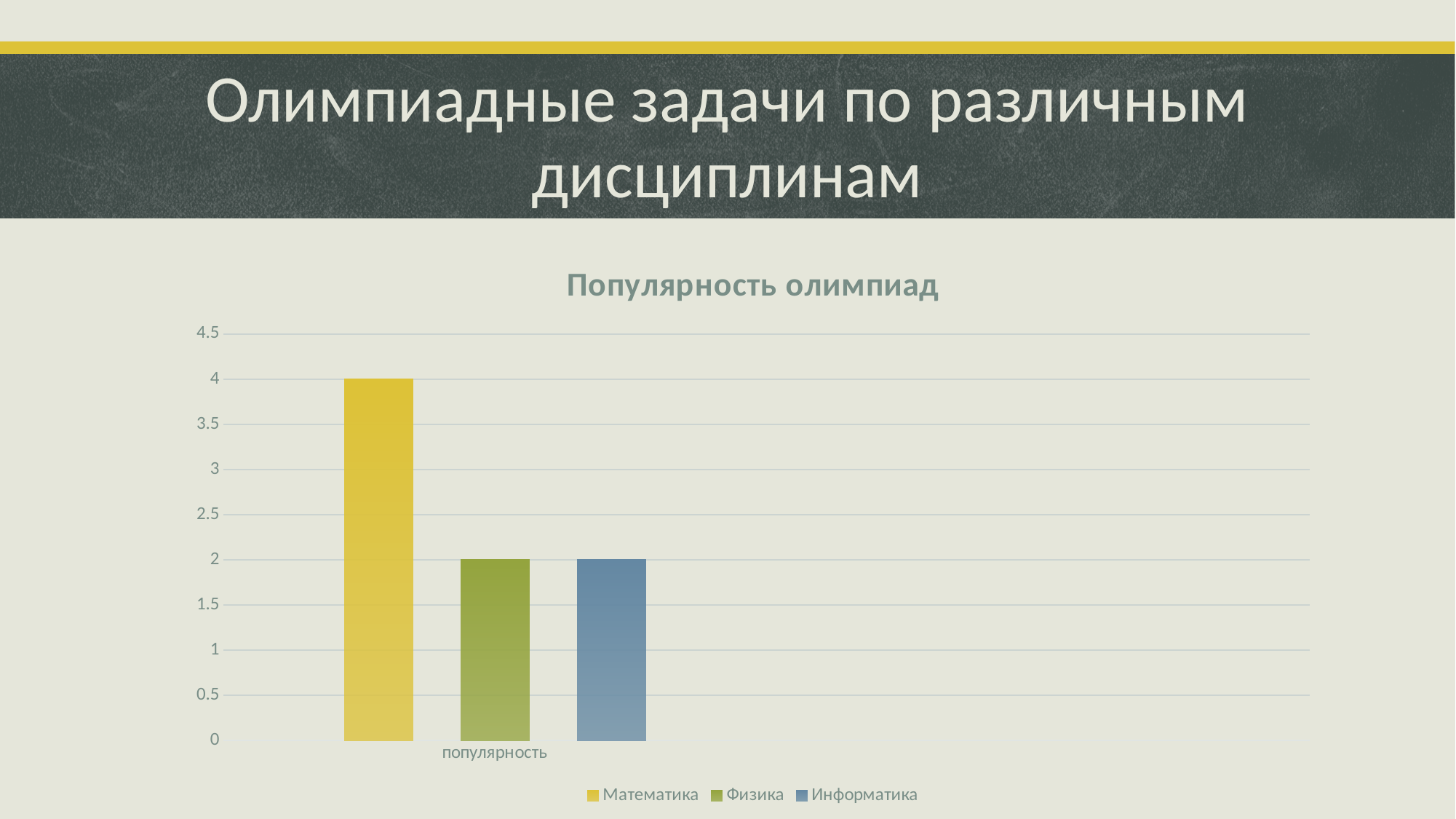

# Олимпиадные задачи по различным дисциплинам

### Chart: Популярность олимпиад

| Category | Математика | Физика | Информатика |
|---|---|---|---|
| популярность | 4.0 | 2.0 | 2.0 |
|  | None | None | None |